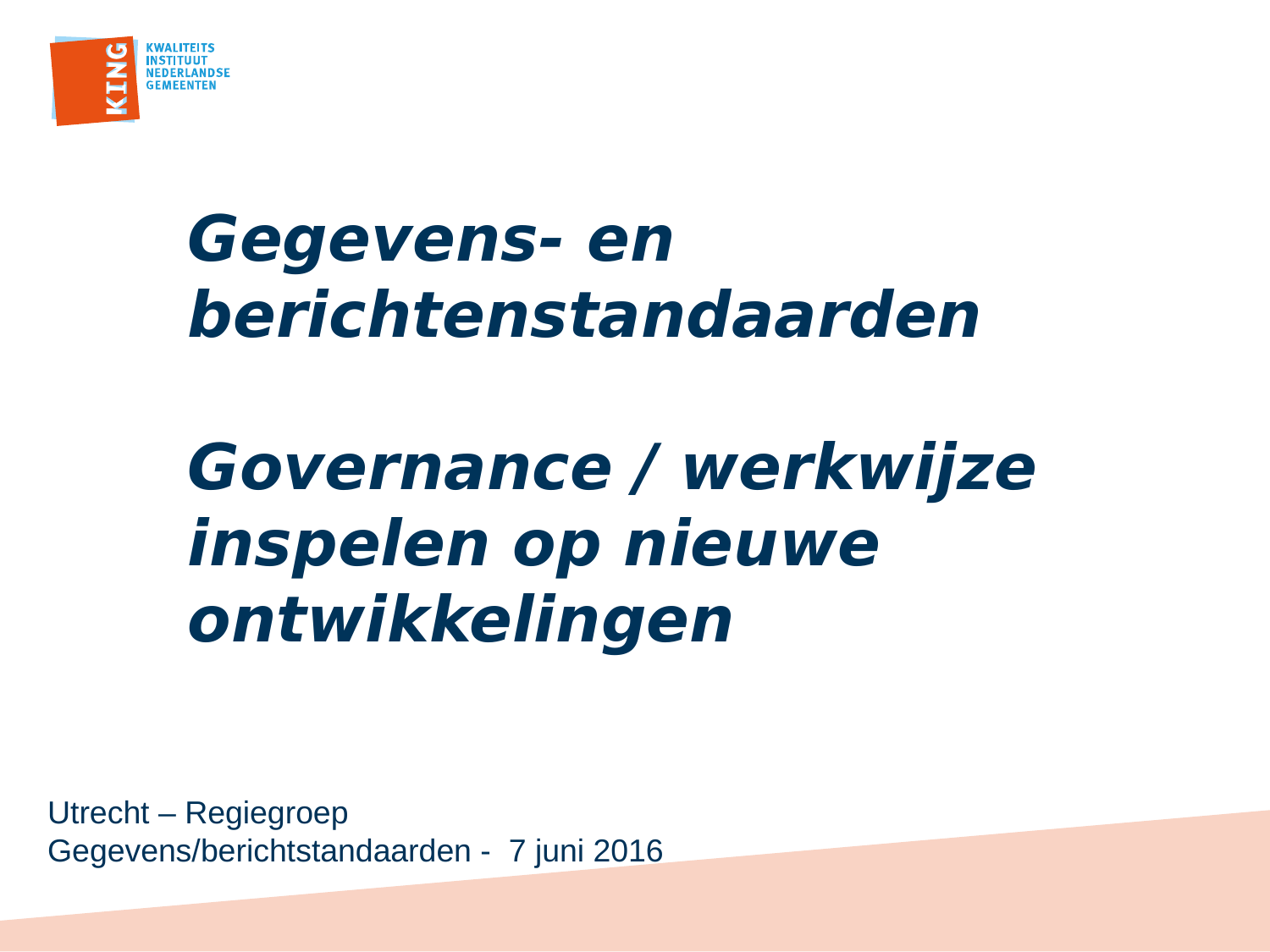

# Gegevens- en berichtenstandaarden Governance / werkwijze inspelen op nieuwe ontwikkelingen
Utrecht – Regiegroep Gegevens/berichtstandaarden -  7 juni 2016